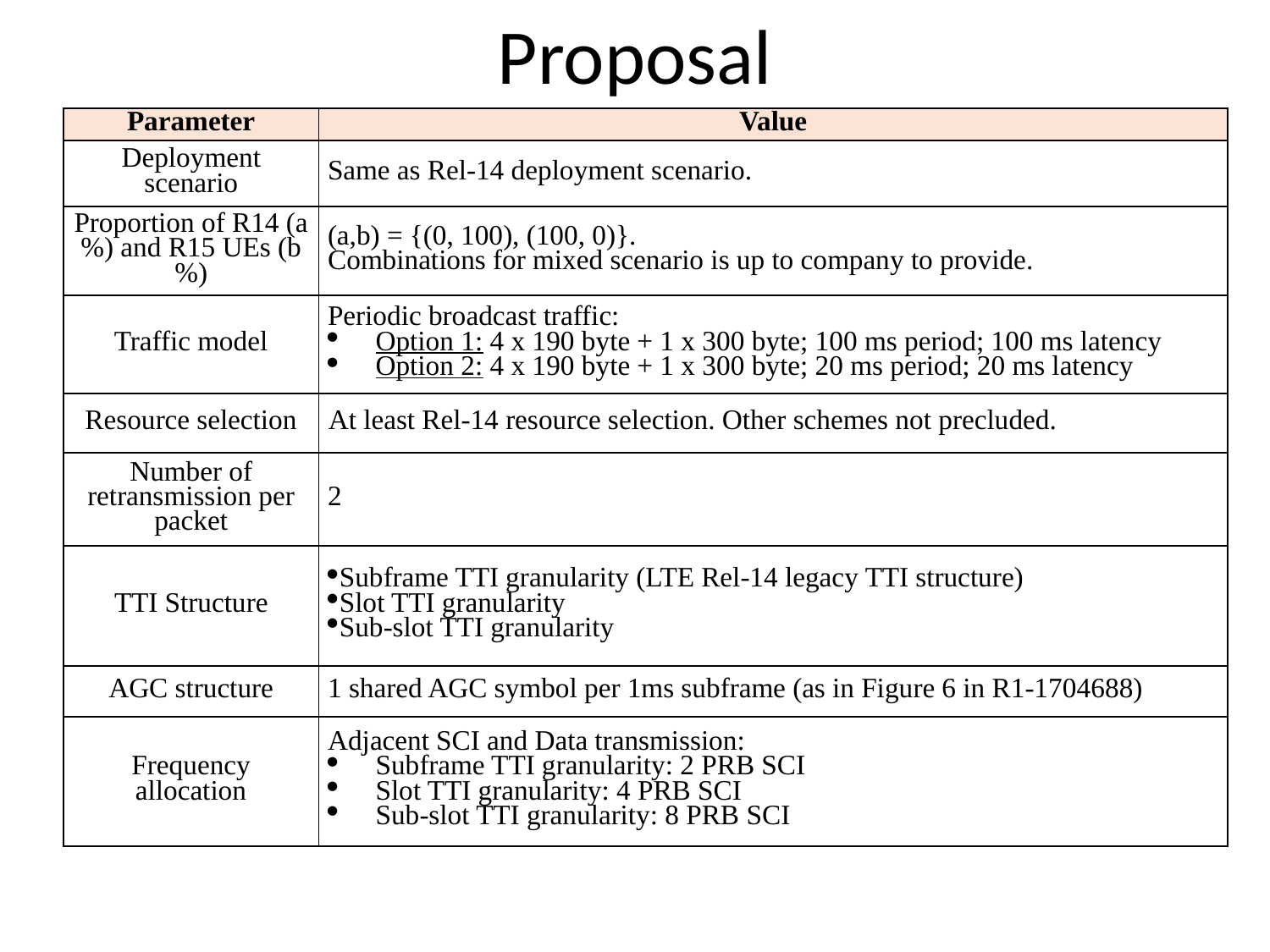

# Proposal
| Parameter | Value |
| --- | --- |
| Deployment scenario | Same as Rel-14 deployment scenario. |
| Proportion of R14 (a%) and R15 UEs (b%) | (a,b) = {(0, 100), (100, 0)}. Combinations for mixed scenario is up to company to provide. |
| Traffic model | Periodic broadcast traffic: Option 1: 4 x 190 byte + 1 x 300 byte; 100 ms period; 100 ms latency Option 2: 4 x 190 byte + 1 x 300 byte; 20 ms period; 20 ms latency |
| Resource selection | At least Rel-14 resource selection. Other schemes not precluded. |
| Number of retransmission per packet | 2 |
| TTI Structure | Subframe TTI granularity (LTE Rel-14 legacy TTI structure) Slot TTI granularity Sub-slot TTI granularity |
| AGC structure | 1 shared AGC symbol per 1ms subframe (as in Figure 6 in R1-1704688) |
| Frequency allocation | Adjacent SCI and Data transmission: Subframe TTI granularity: 2 PRB SCI Slot TTI granularity: 4 PRB SCI Sub-slot TTI granularity: 8 PRB SCI |